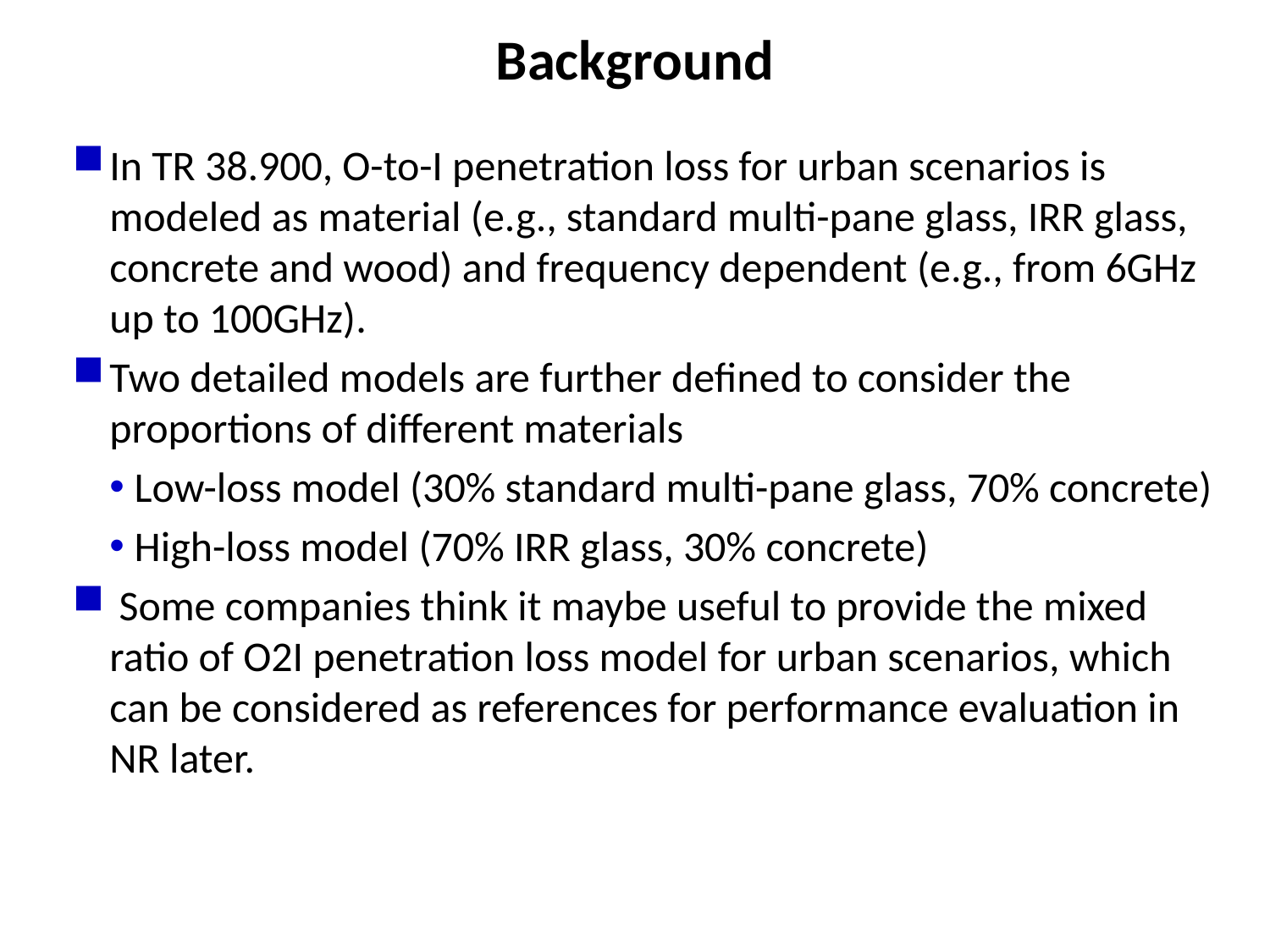

# Background
In TR 38.900, O-to-I penetration loss for urban scenarios is modeled as material (e.g., standard multi-pane glass, IRR glass, concrete and wood) and frequency dependent (e.g., from 6GHz up to 100GHz).
Two detailed models are further defined to consider the proportions of different materials
Low-loss model (30% standard multi-pane glass, 70% concrete)
High-loss model (70% IRR glass, 30% concrete)
 Some companies think it maybe useful to provide the mixed ratio of O2I penetration loss model for urban scenarios, which can be considered as references for performance evaluation in NR later.